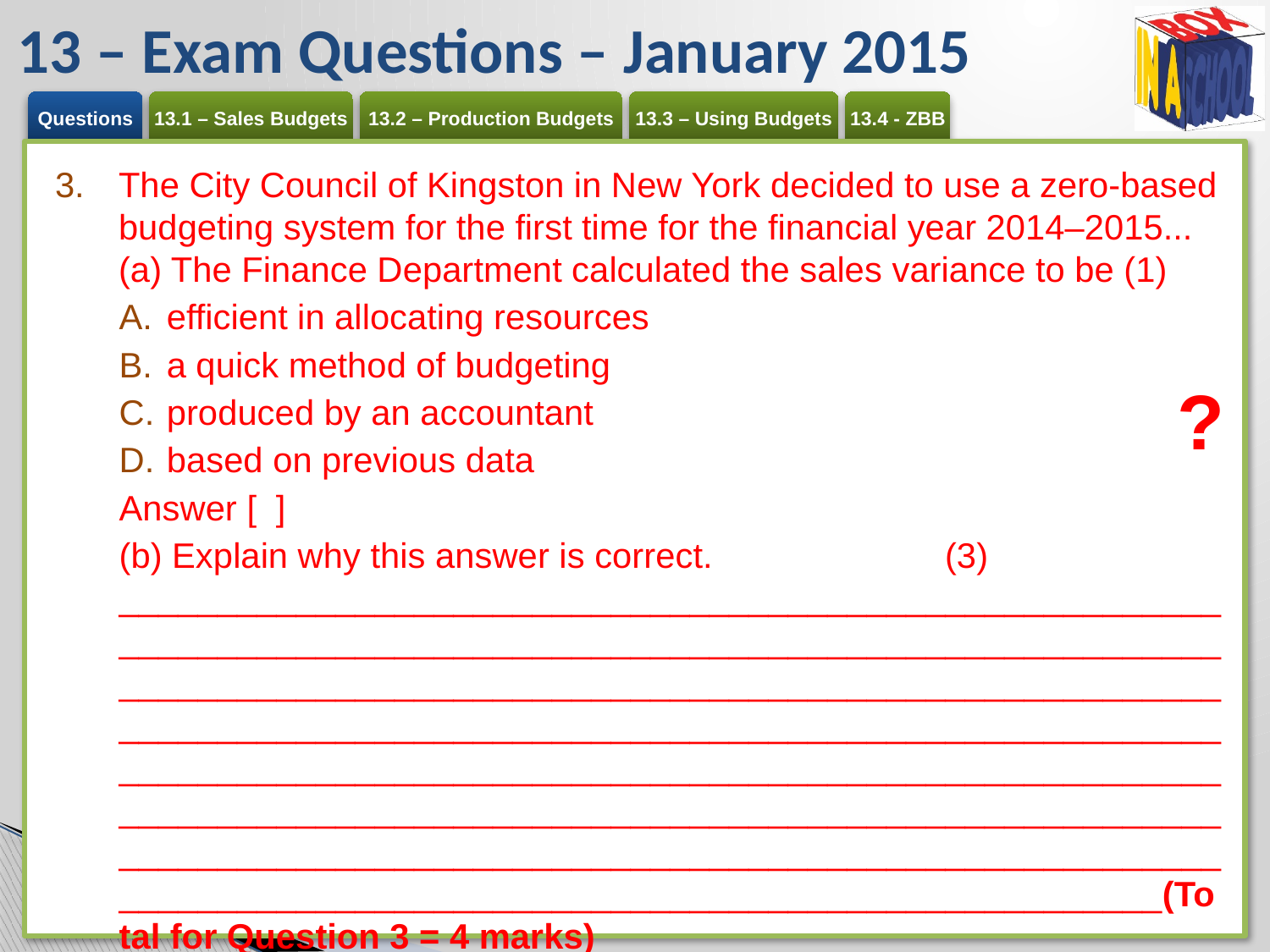

# 13 – Exam Questions – January 2015
The City Council of Kingston in New York decided to use a zero-based budgeting system for the first time for the financial year 2014–2015...
(a) The Finance Department calculated the sales variance to be (1)
efficient in allocating resources
a quick method of budgeting
produced by an accountant
based on previous data
Answer [  ]
(b) Explain why this answer is correct.	(3)
_____________________________________________________________________________________________________________________________________________________________________________________________________________________________________________________________________________________________________________________________________________________________________________________________________________________________________________________________(Total for Question 3 = 4 marks)
?